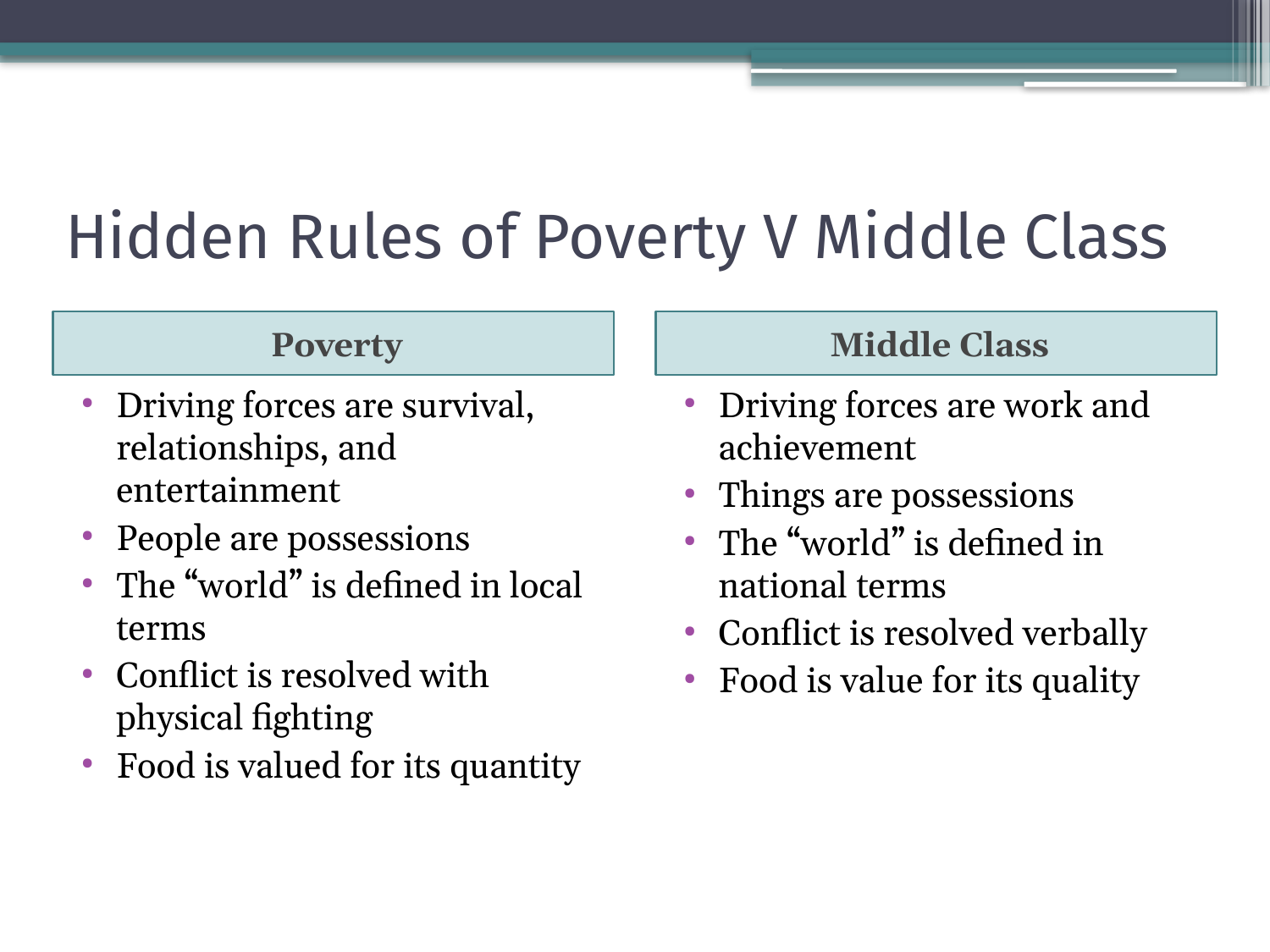

# Hidden Rules of Poverty V Middle Class
Poverty
Middle Class
Driving forces are survival, relationships, and entertainment
People are possessions
The “world” is defined in local terms
Conflict is resolved with physical fighting
Food is valued for its quantity
Driving forces are work and achievement
Things are possessions
The “world” is defined in national terms
Conflict is resolved verbally
Food is value for its quality